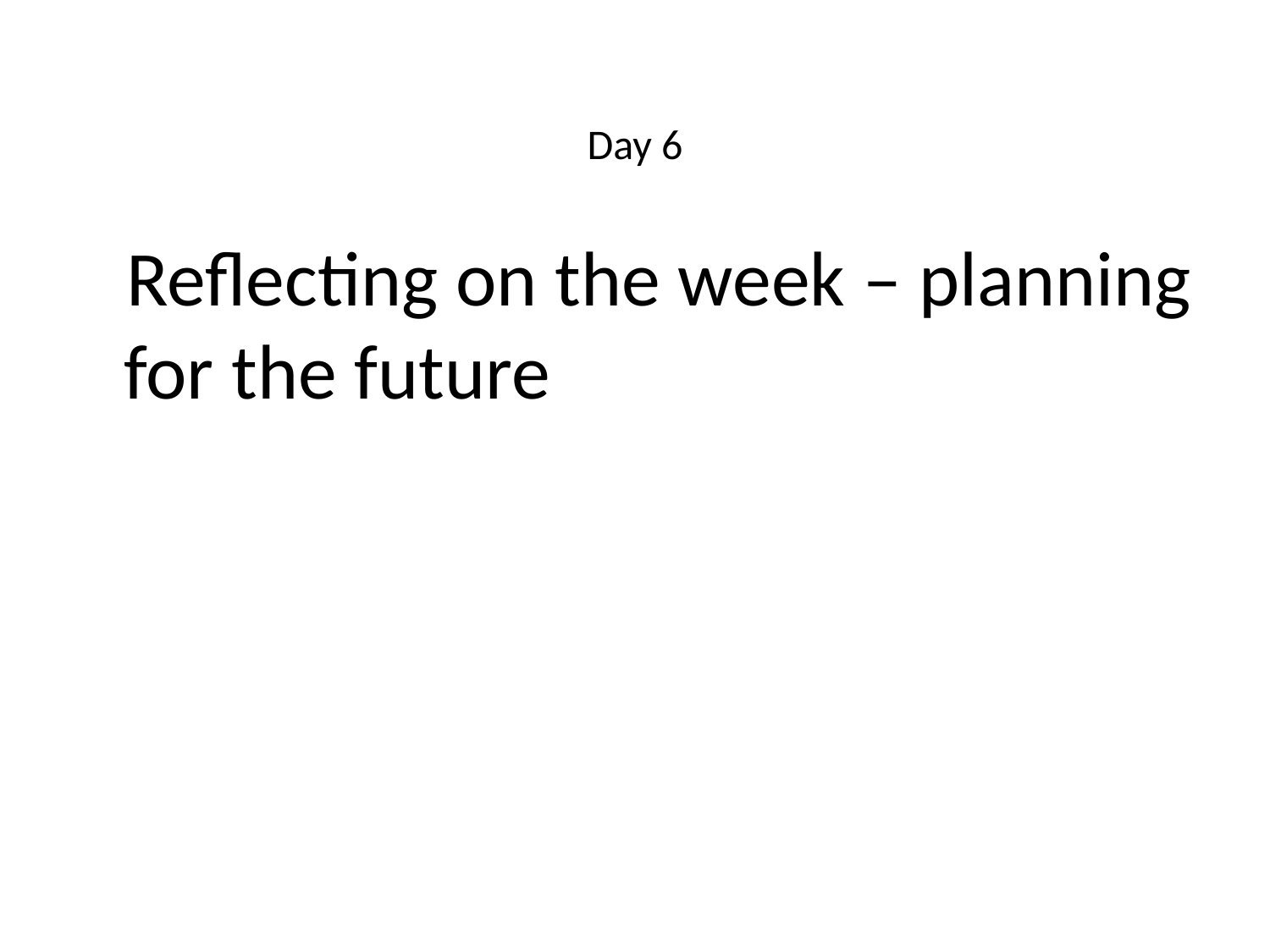

# Day 6
Reflecting on the week – planning for the future